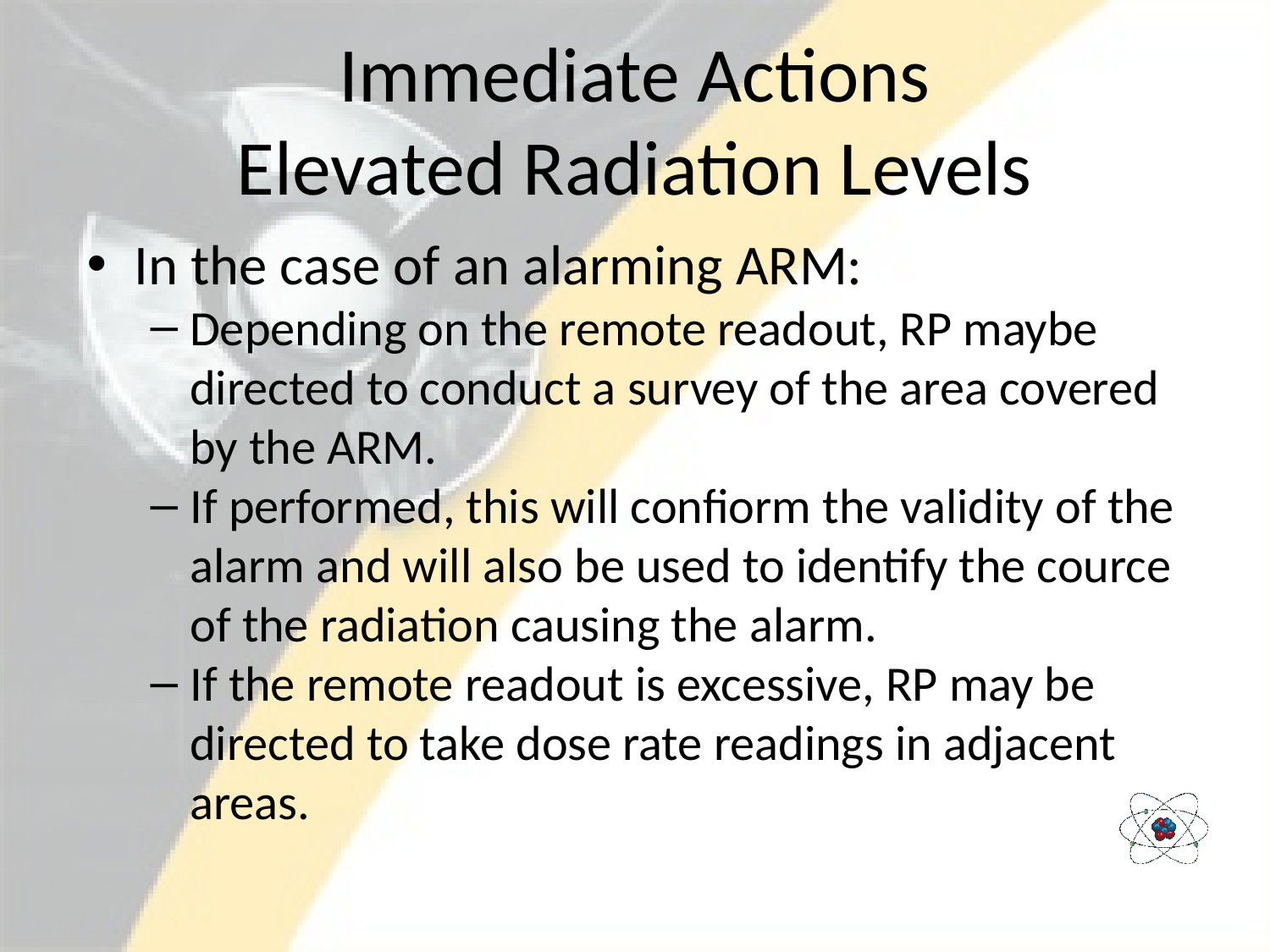

# Immediate Actions Elevated Radiation Levels
In the case of an alarming ARM:
Depending on the remote readout, RP maybe directed to conduct a survey of the area covered by the ARM.
If performed, this will confiorm the validity of the alarm and will also be used to identify the cource of the radiation causing the alarm.
If the remote readout is excessive, RP may be directed to take dose rate readings in adjacent areas.